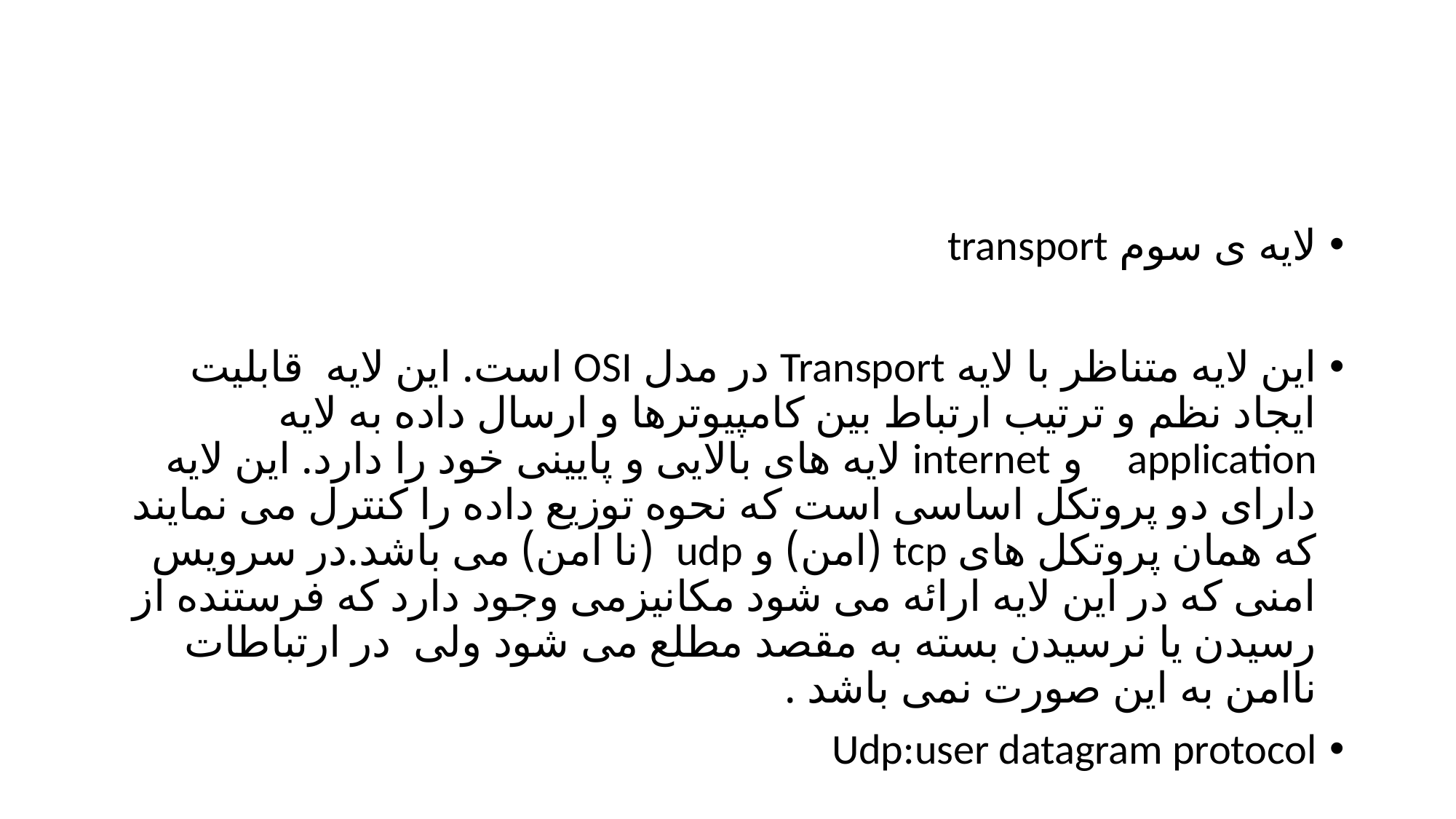

#
لایه ی سوم transport

این لایه متناظر با لايه Transport در مدل OSI است. این لایه  قابليت ايجاد نظم و ترتيب ارتباط بين کامپيوترها و ارسال داده به لایه application    و internet لایه های بالایی و پایینی خود را دارد. اين لايه دارای دو پروتکل اساسی است که نحوه توزيع داده را کنترل می نمايند که همان پروتکل های tcp (امن) و udp  (نا امن) می باشد.در سرویس امنی که در این لایه ارائه می شود مکانیزمی وجود دارد که فرستنده از رسیدن یا نرسیدن بسته به مقصد مطلع می شود ولی  در ارتباطات ناامن به این صورت نمی باشد .
Udp:user datagram protocol